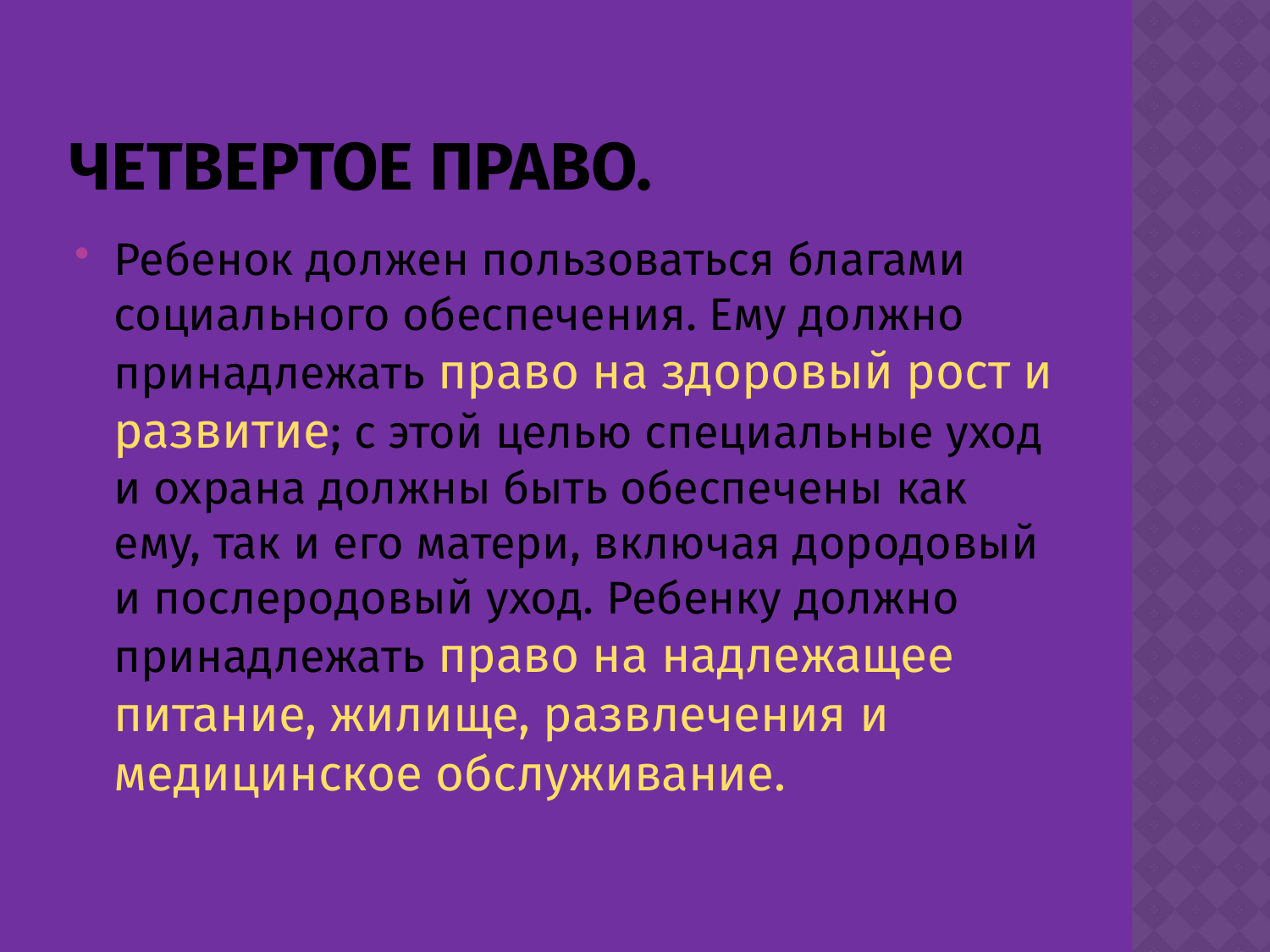

# Четвертое право.
Ребенок должен пользоваться благами социального обеспечения. Ему должно принадлежать право на здоровый рост и развитие; с этой целью специальные уход и охрана должны быть обеспечены как ему, так и его матери, включая дородовый и послеродовый уход. Ребенку должно принадлежать право на надлежащее питание, жилище, развлечения и медицинское обслуживание.